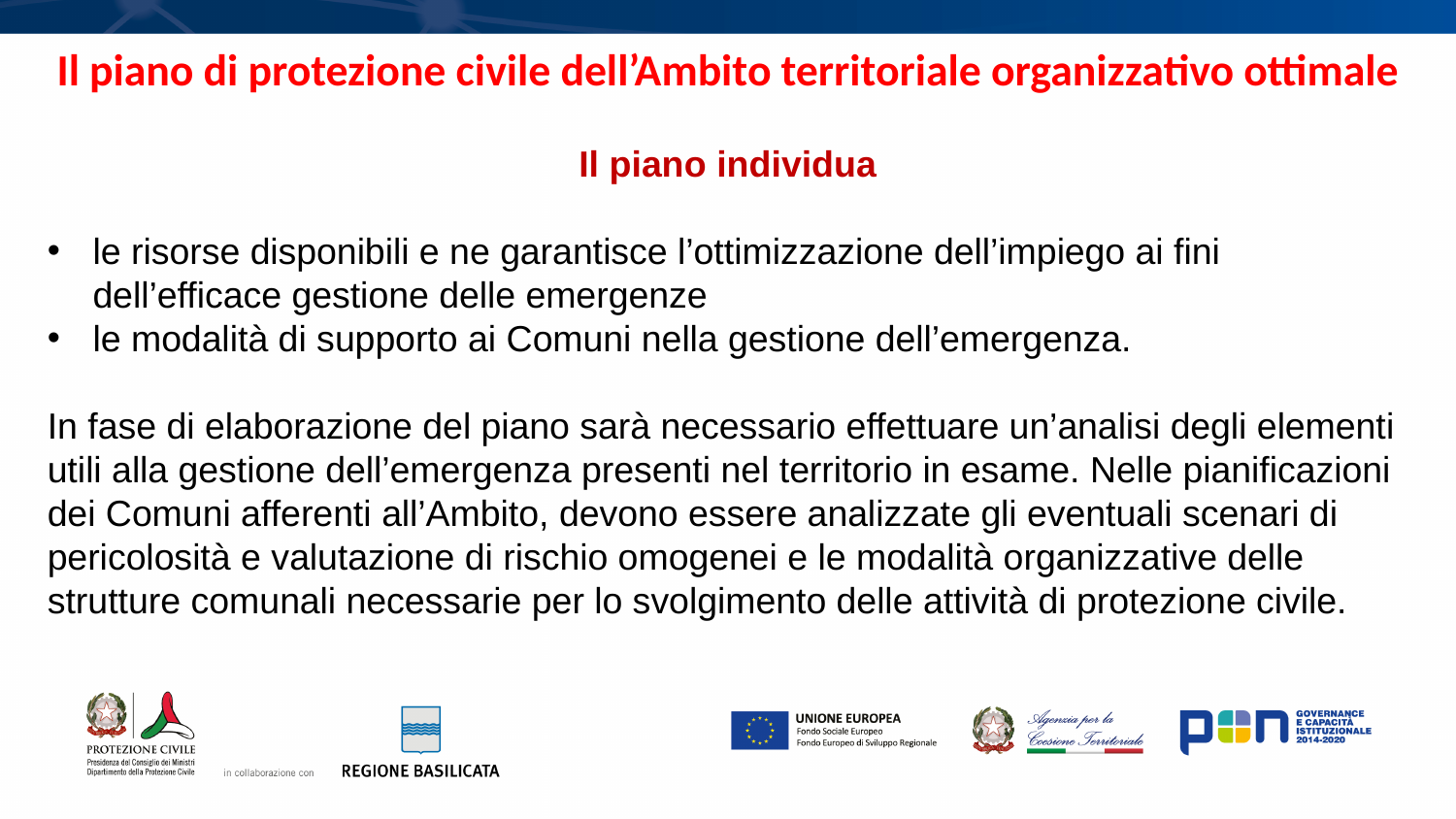

Il piano di protezione civile dell’Ambito territoriale organizzativo ottimale
Il piano individua

le risorse disponibili e ne garantisce l’ottimizzazione dell’impiego ai fini dell’efficace gestione delle emergenze
le modalità di supporto ai Comuni nella gestione dell’emergenza.

In fase di elaborazione del piano sarà necessario effettuare un’analisi degli elementi utili alla gestione dell’emergenza presenti nel territorio in esame. Nelle pianificazioni dei Comuni afferenti all’Ambito, devono essere analizzate gli eventuali scenari di pericolosità e valutazione di rischio omogenei e le modalità organizzative delle strutture comunali necessarie per lo svolgimento delle attività di protezione civile.